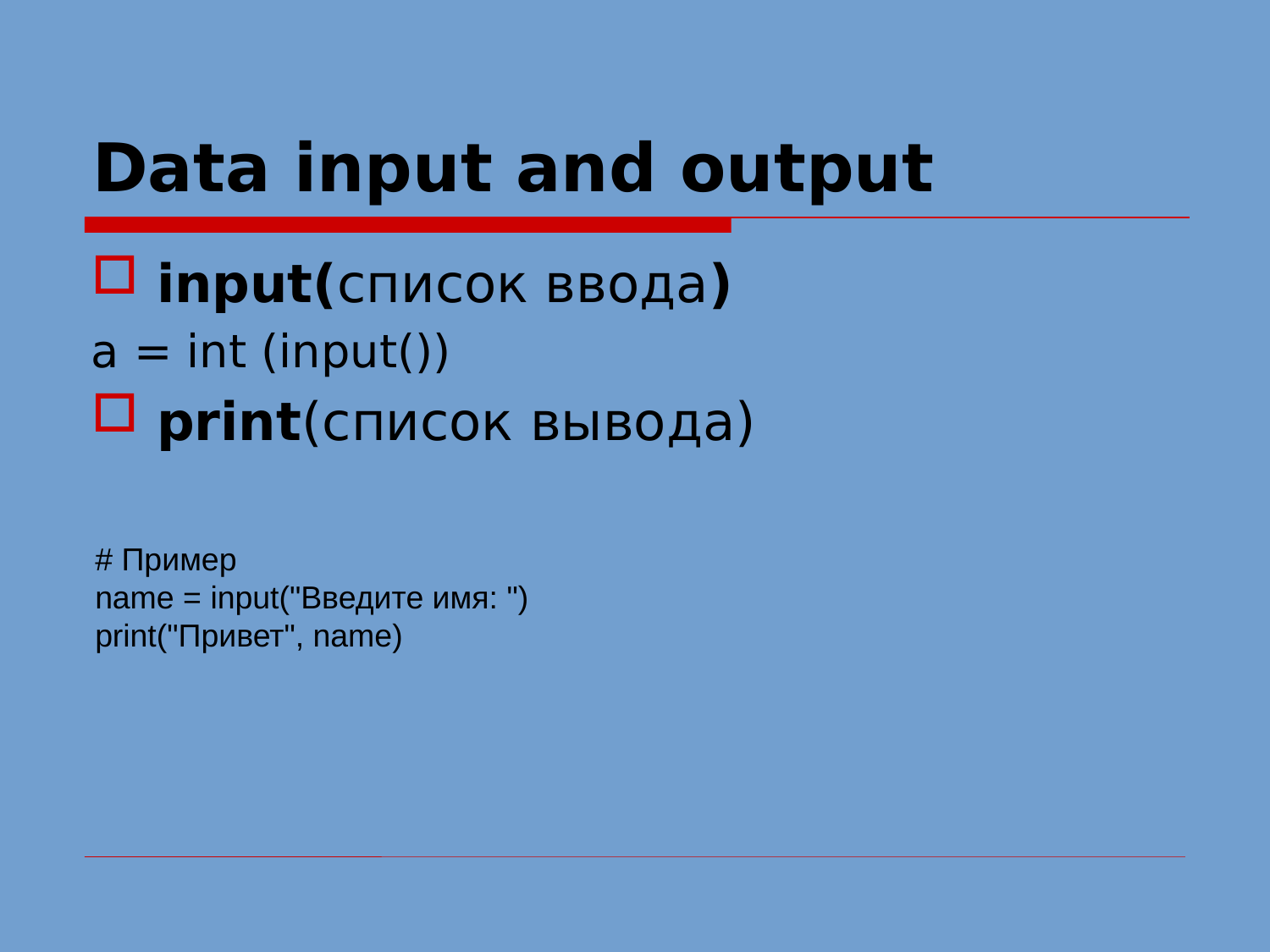

Data input and output
input(список ввода)
a = int (input())
print(список вывода)
# Пример
name = input("Введите имя: ")
print("Привет", name)